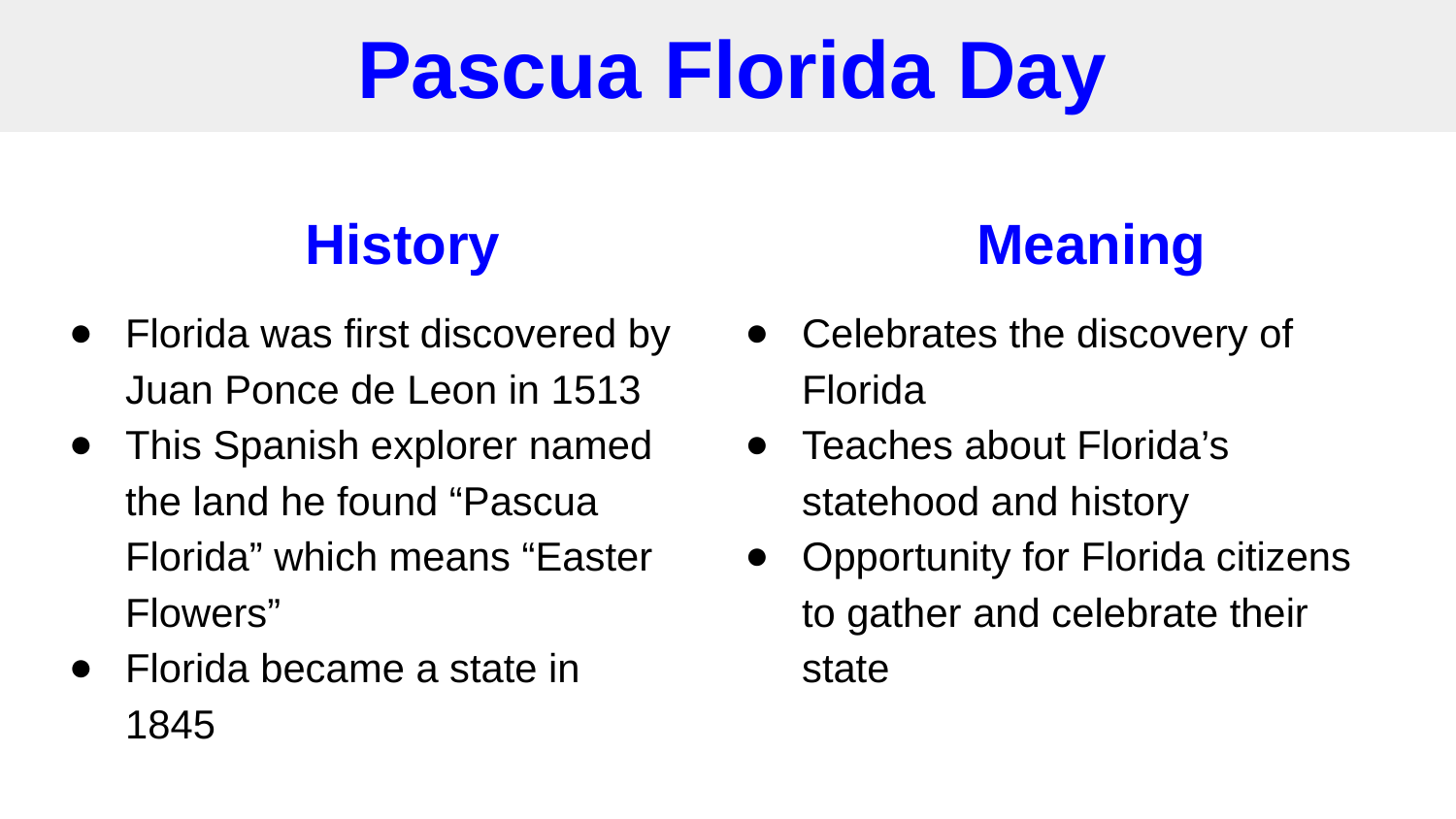

# Pascua Florida Day
History
Florida was first discovered by Juan Ponce de Leon in 1513
This Spanish explorer named the land he found “Pascua Florida” which means “Easter Flowers”
Florida became a state in 1845
Meaning
Celebrates the discovery of Florida
Teaches about Florida’s statehood and history
Opportunity for Florida citizens to gather and celebrate their state